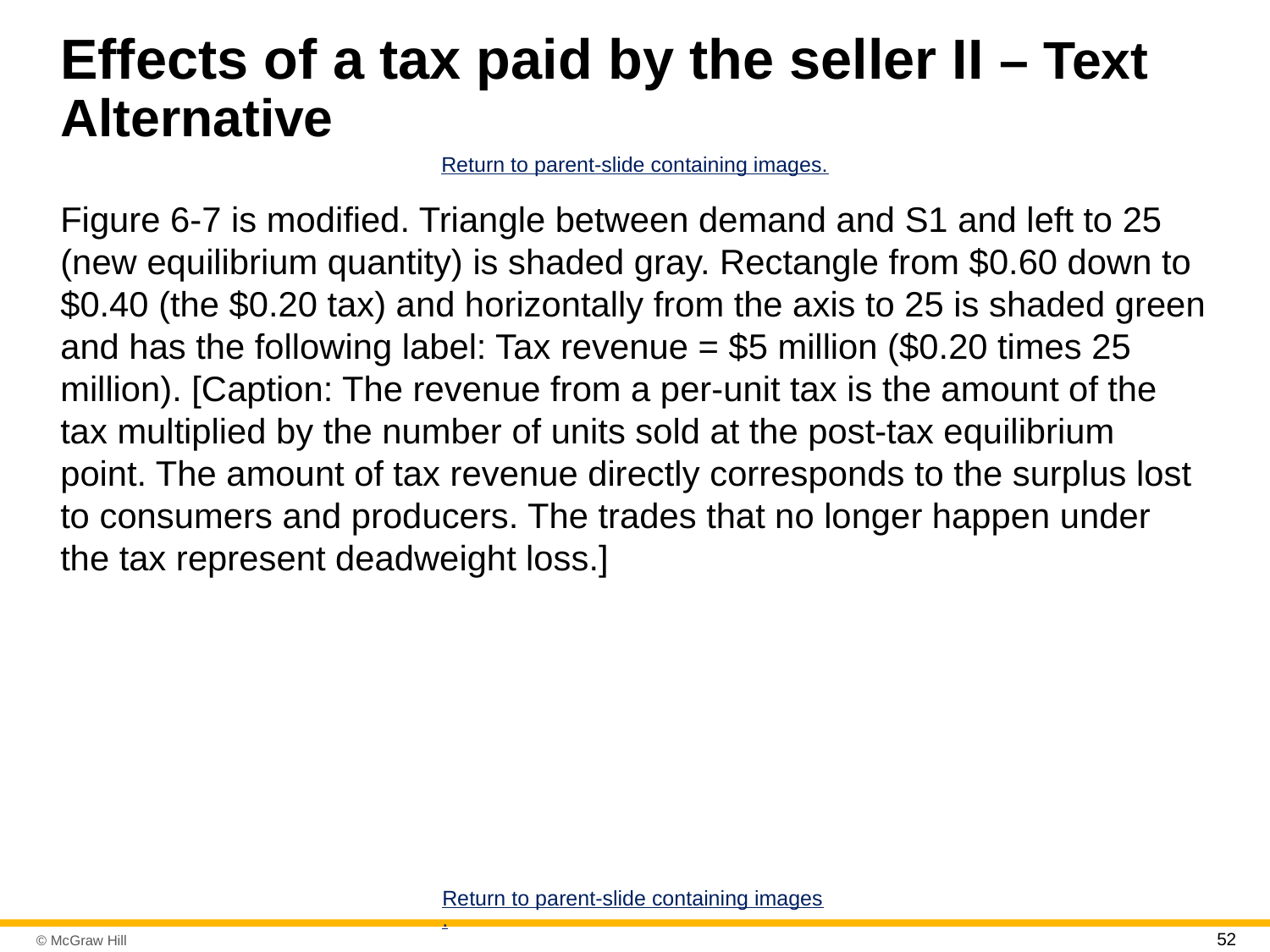

# Effects of a tax paid by the seller II – Text Alternative
Return to parent-slide containing images.
Figure 6-7 is modified. Triangle between demand and S1 and left to 25 (new equilibrium quantity) is shaded gray. Rectangle from $0.60 down to $0.40 (the $0.20 tax) and horizontally from the axis to 25 is shaded green and has the following label: Tax revenue = $5 million ($0.20 times 25 million). [Caption: The revenue from a per-unit tax is the amount of the tax multiplied by the number of units sold at the post-tax equilibrium point. The amount of tax revenue directly corresponds to the surplus lost to consumers and producers. The trades that no longer happen under the tax represent deadweight loss.]
Return to parent-slide containing images.